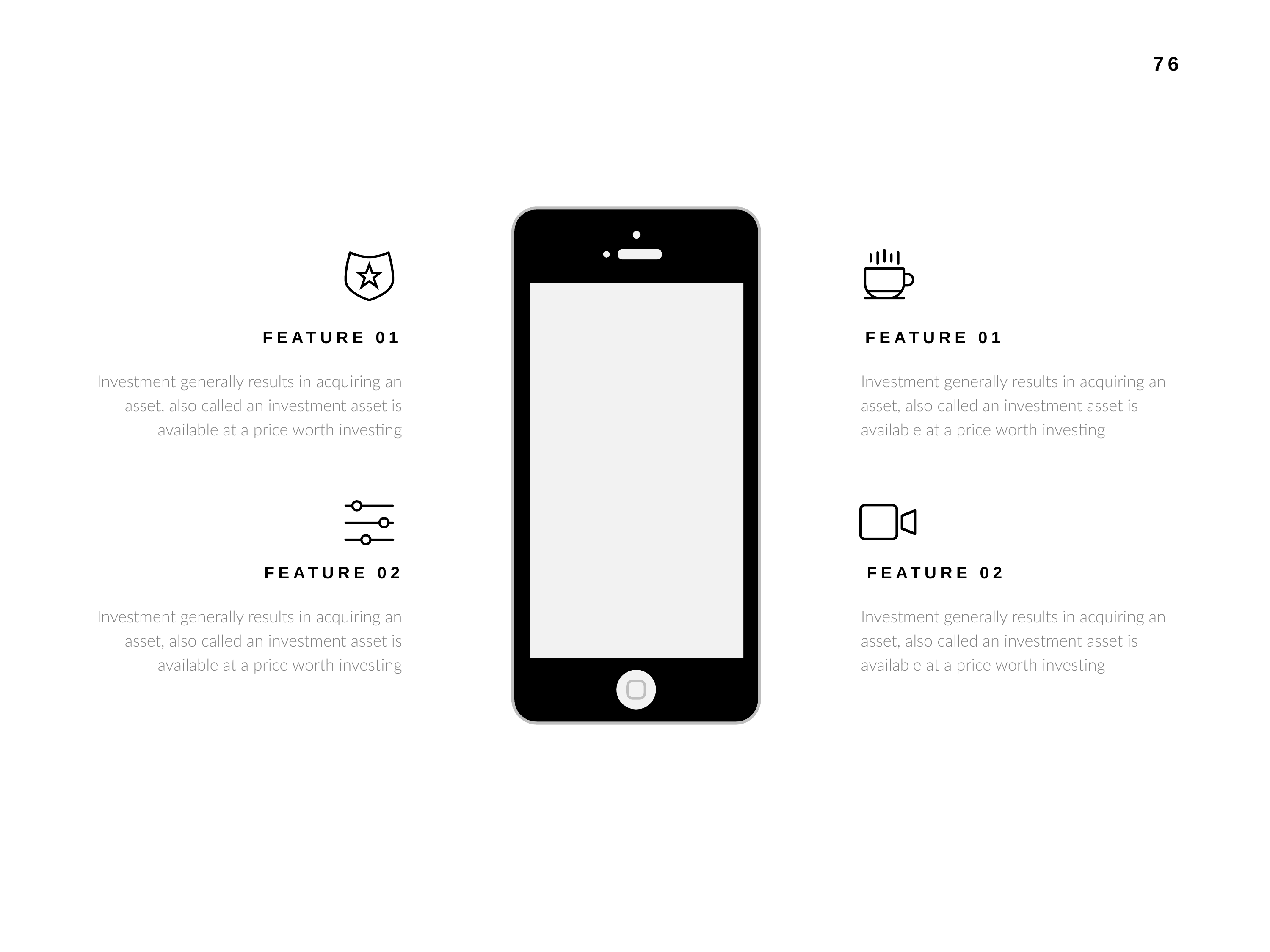

FEATURE 01
FEATURE 01
Investment generally results in acquiring an asset, also called an investment asset is available at a price worth investing
Investment generally results in acquiring an asset, also called an investment asset is available at a price worth investing

FEATURE 02
FEATURE 02
Investment generally results in acquiring an asset, also called an investment asset is available at a price worth investing
Investment generally results in acquiring an asset, also called an investment asset is available at a price worth investing